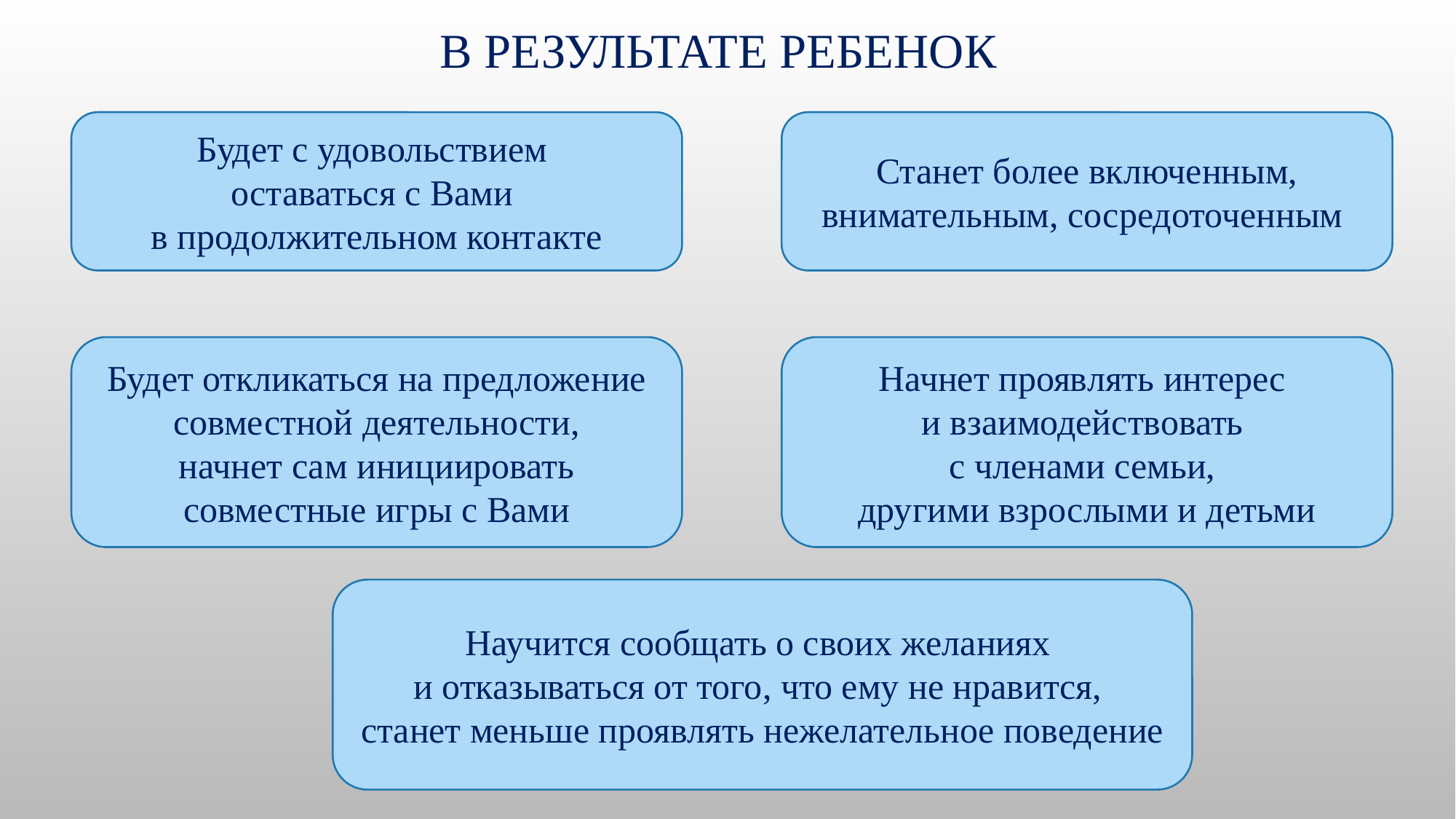

# В результате ребенок
Станет более включенным, внимательным, сосредоточенным
Будет с удовольствием
оставаться с Вами
в продолжительном контакте
Начнет проявлять интерес
и взаимодействовать
с членами семьи,
другими взрослыми и детьми
Будет откликаться на предложение совместной деятельности,
начнет сам инициировать совместные игры с Вами
Научится сообщать о своих желаниях
и отказываться от того, что ему не нравится,
станет меньше проявлять нежелательное поведение